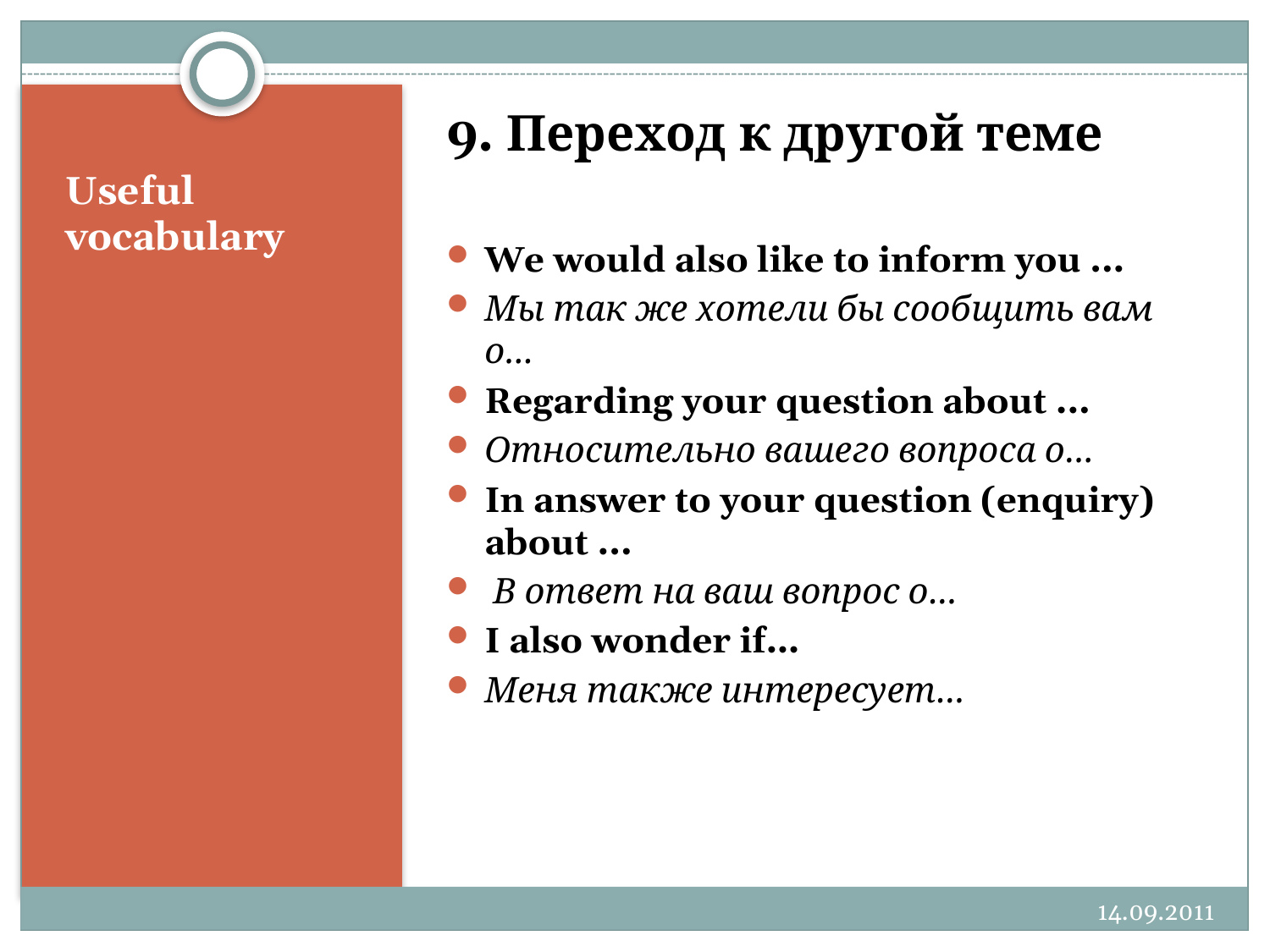

9. Переход к другой теме

We would also like to inform you ...
Мы так же хотели бы сообщить вам о…
Regarding your question about ...
Относительно вашего вопроса о…
In answer to your question (enquiry) about ...
 В ответ на ваш вопрос о…
I also wonder if…
Меня также интересует…

# Useful vocabulary
14.09.2011